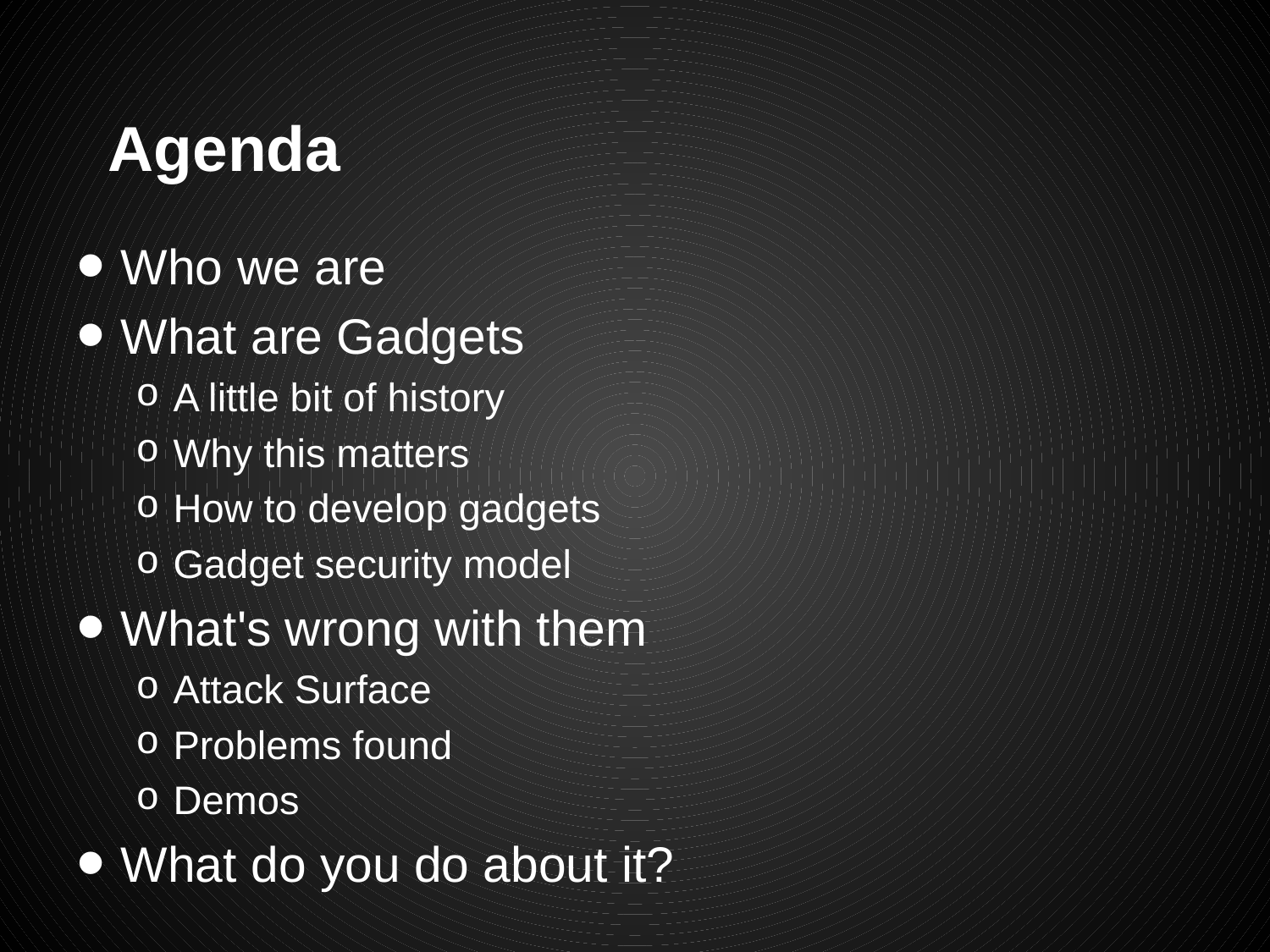

# Agenda
Who we are
What are Gadgets
A little bit of history
Why this matters
How to develop gadgets
Gadget security model
What's wrong with them
Attack Surface
Problems found
Demos
What do you do about it?